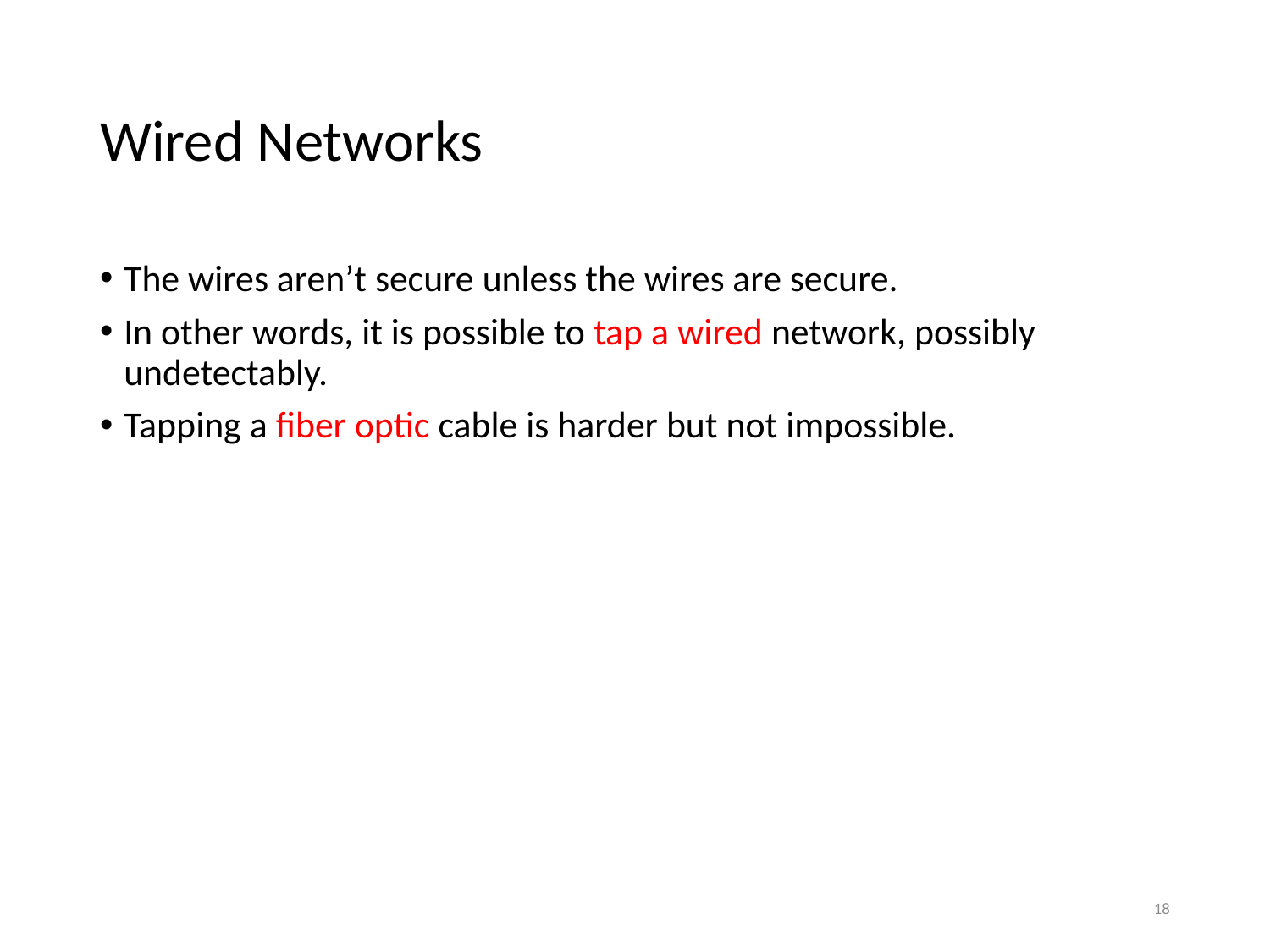

# Wired Networks
The wires aren’t secure unless the wires are secure.
In other words, it is possible to tap a wired network, possibly undetectably.
Tapping a fiber optic cable is harder but not impossible.
18